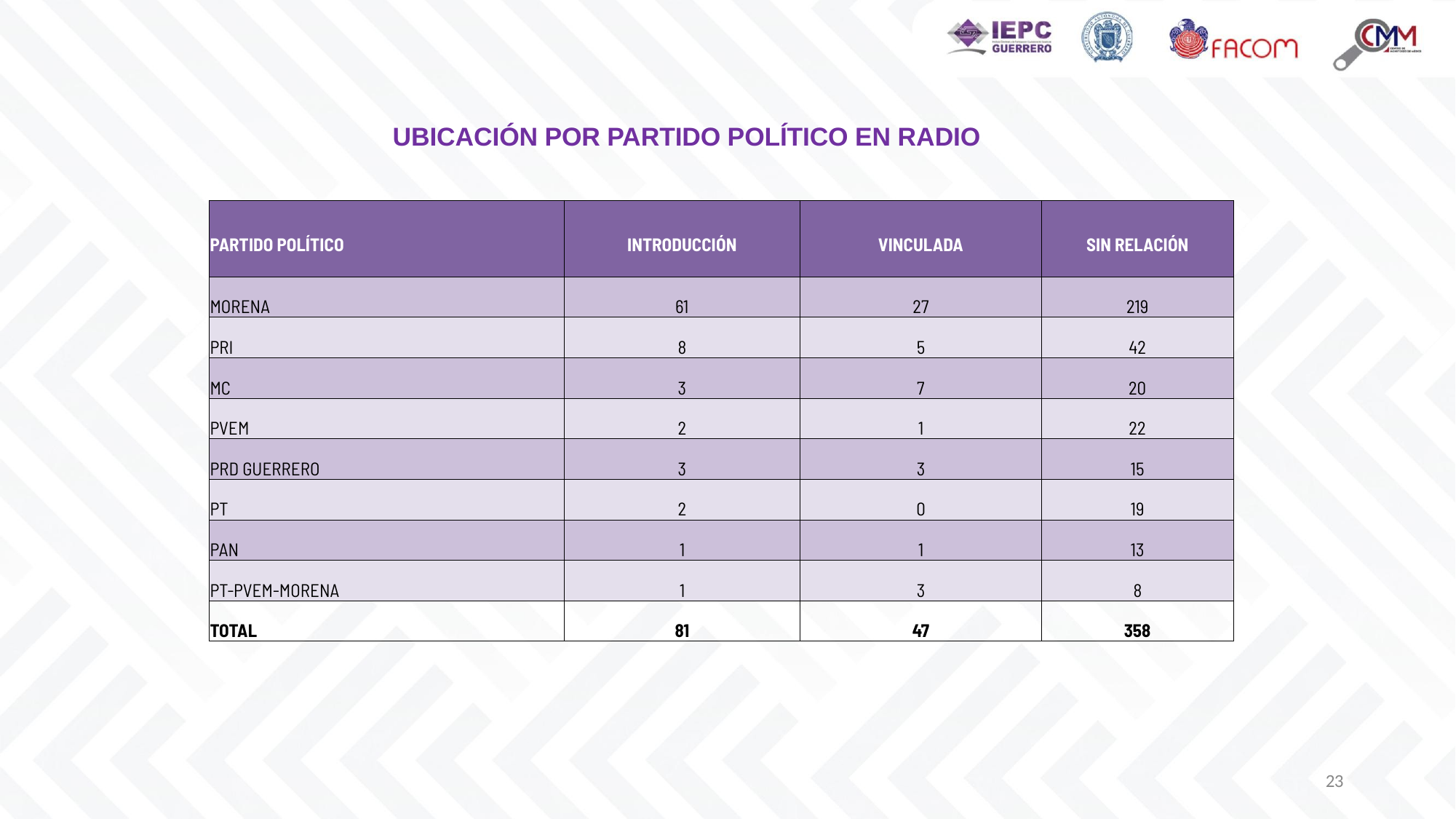

UBICACIÓN POR PARTIDO POLÍTICO EN RADIO
| PARTIDO POLÍTICO | INTRODUCCIÓN | VINCULADA | SIN RELACIÓN |
| --- | --- | --- | --- |
| MORENA | 61 | 27 | 219 |
| PRI | 8 | 5 | 42 |
| MC | 3 | 7 | 20 |
| PVEM | 2 | 1 | 22 |
| PRD GUERRERO | 3 | 3 | 15 |
| PT | 2 | 0 | 19 |
| PAN | 1 | 1 | 13 |
| PT-PVEM-MORENA | 1 | 3 | 8 |
| TOTAL | 81 | 47 | 358 |
23